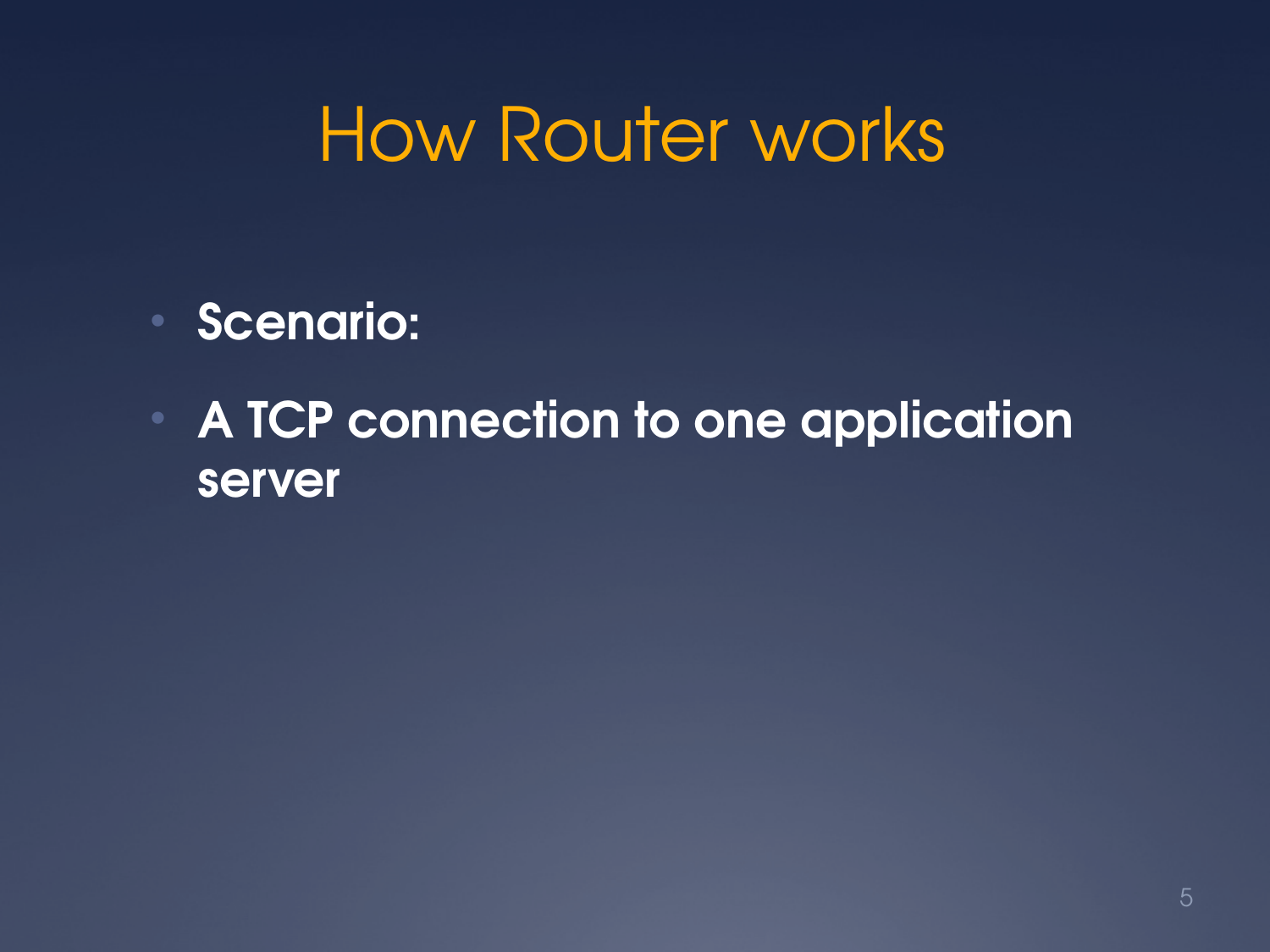

# How Router works
Scenario:
A TCP connection to one application server
5